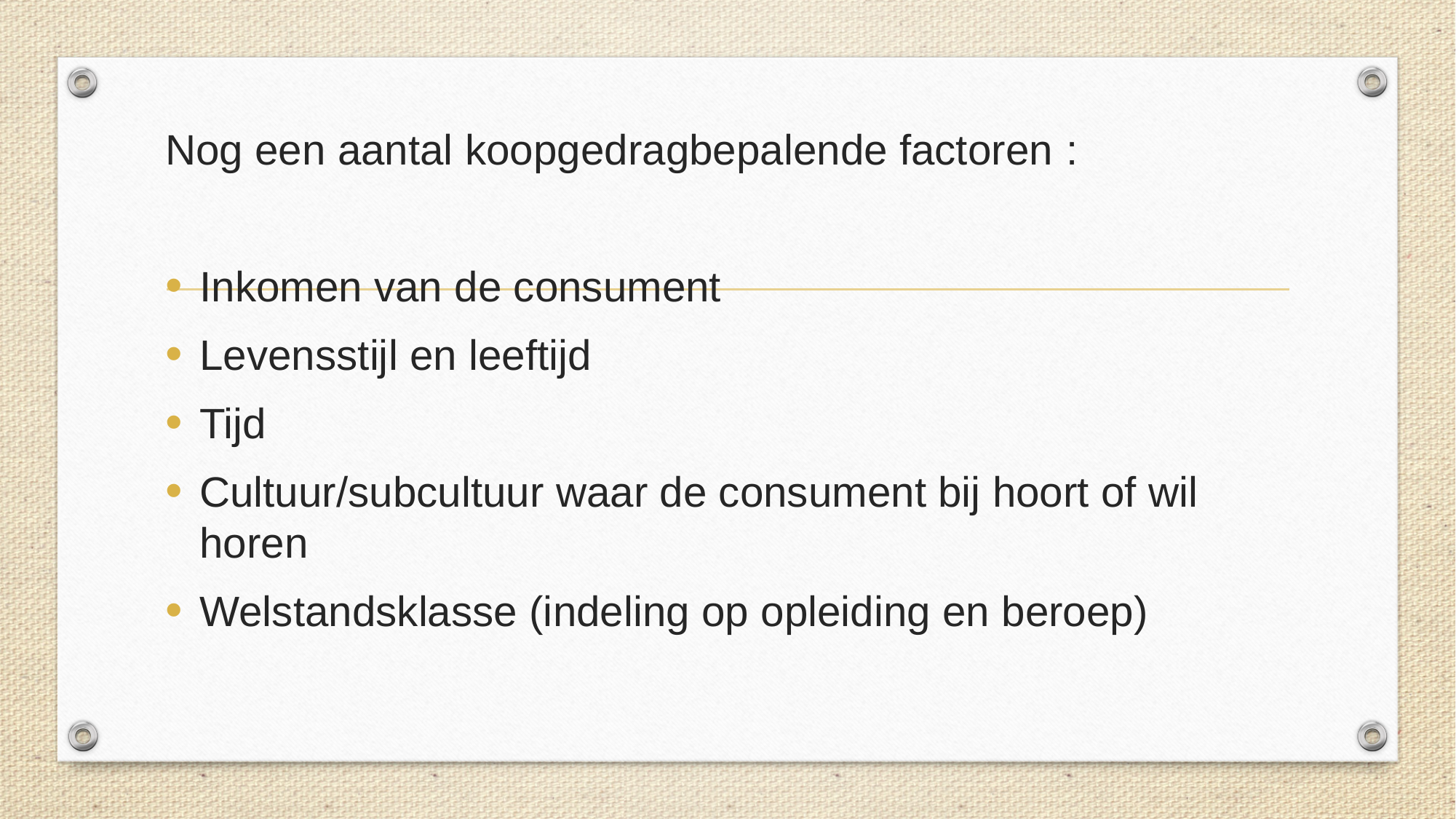

Nog een aantal koopgedragbepalende factoren :

Inkomen van de consument
Levensstijl en leeftijd
Tijd
Cultuur/subcultuur waar de consument bij hoort of wil horen
Welstandsklasse (indeling op opleiding en beroep)